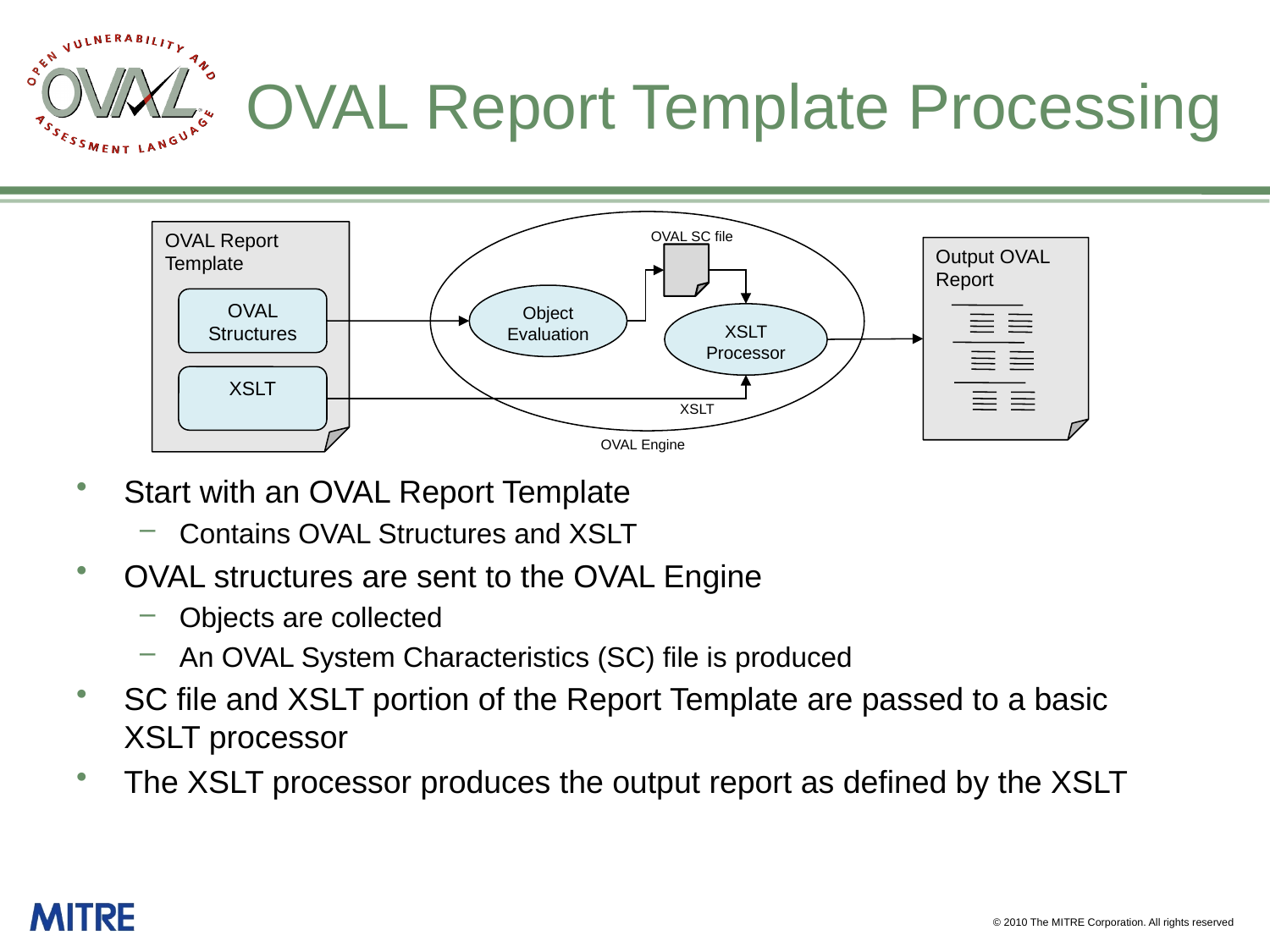

# OVAL Report Template Processing

OVAL SC file
OVAL Report Template
Output OVAL Report

Object Evaluation
OVAL Structures
XSLT Processor
XSLT
XSLT
OVAL Engine
Start with an OVAL Report Template
Contains OVAL Structures and XSLT
OVAL structures are sent to the OVAL Engine
Objects are collected
An OVAL System Characteristics (SC) file is produced
SC file and XSLT portion of the Report Template are passed to a basic XSLT processor
The XSLT processor produces the output report as defined by the XSLT